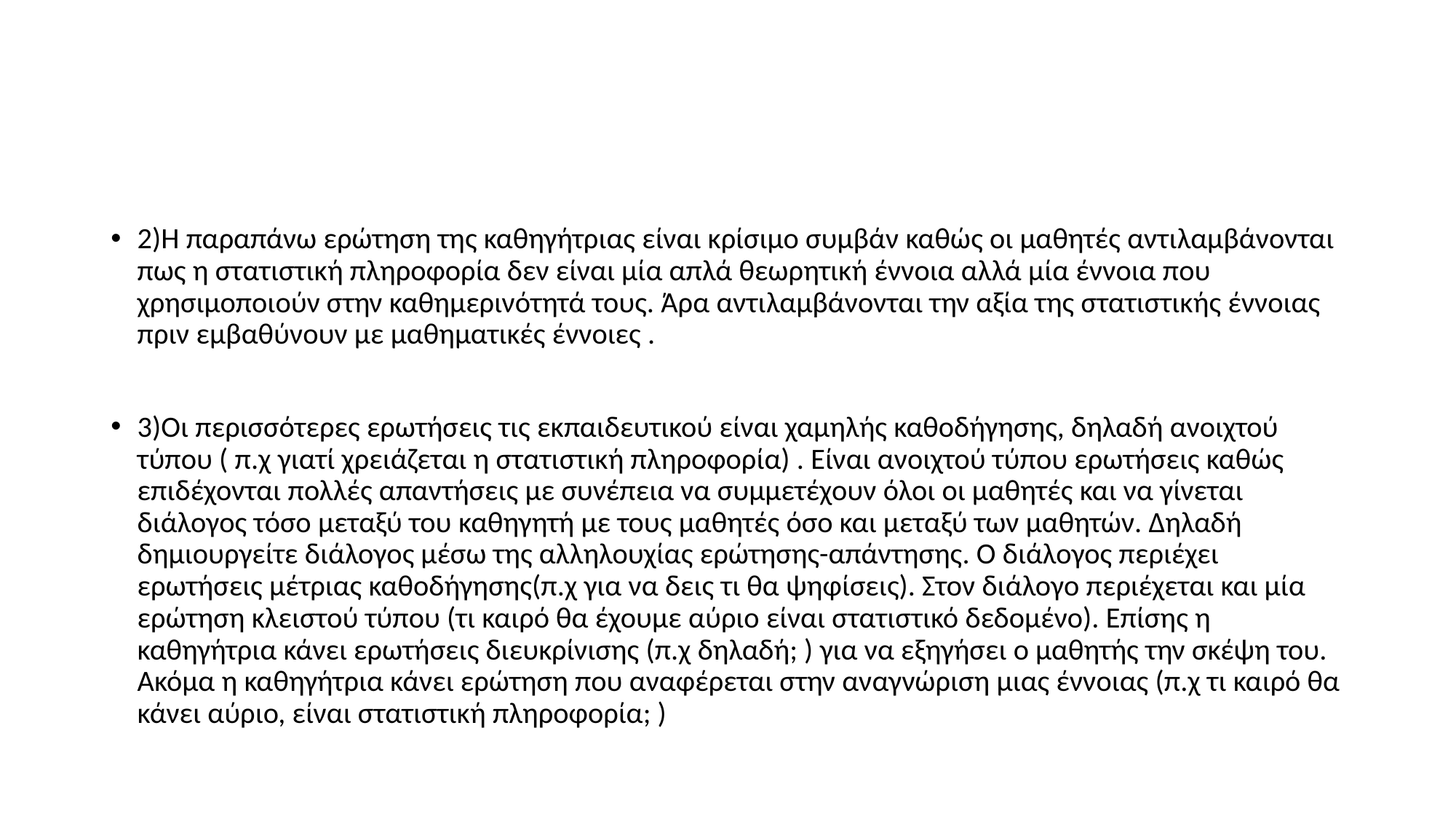

#
2)Η παραπάνω ερώτηση της καθηγήτριας είναι κρίσιμο συμβάν καθώς οι μαθητές αντιλαμβάνονται πως η στατιστική πληροφορία δεν είναι μία απλά θεωρητική έννοια αλλά μία έννοια που χρησιμοποιούν στην καθημερινότητά τους. Άρα αντιλαμβάνονται την αξία της στατιστικής έννοιας πριν εμβαθύνουν με μαθηματικές έννοιες .

3)Οι περισσότερες ερωτήσεις τις εκπαιδευτικού είναι χαμηλής καθοδήγησης, δηλαδή ανοιχτού τύπου ( π.χ γιατί χρειάζεται η στατιστική πληροφορία) . Είναι ανοιχτού τύπου ερωτήσεις καθώς επιδέχονται πολλές απαντήσεις με συνέπεια να συμμετέχουν όλοι οι μαθητές και να γίνεται διάλογος τόσο μεταξύ του καθηγητή με τους μαθητές όσο και μεταξύ των μαθητών. Δηλαδή δημιουργείτε διάλογος μέσω της αλληλουχίας ερώτησης-απάντησης. Ο διάλογος περιέχει ερωτήσεις μέτριας καθοδήγησης(π.χ για να δεις τι θα ψηφίσεις). Στον διάλογο περιέχεται και μία ερώτηση κλειστού τύπου (τι καιρό θα έχουμε αύριο είναι στατιστικό δεδομένο). Επίσης η καθηγήτρια κάνει ερωτήσεις διευκρίνισης (π.χ δηλαδή; ) για να εξηγήσει ο μαθητής την σκέψη του. Ακόμα η καθηγήτρια κάνει ερώτηση που αναφέρεται στην αναγνώριση μιας έννοιας (π.χ τι καιρό θα κάνει αύριο, είναι στατιστική πληροφορία; )